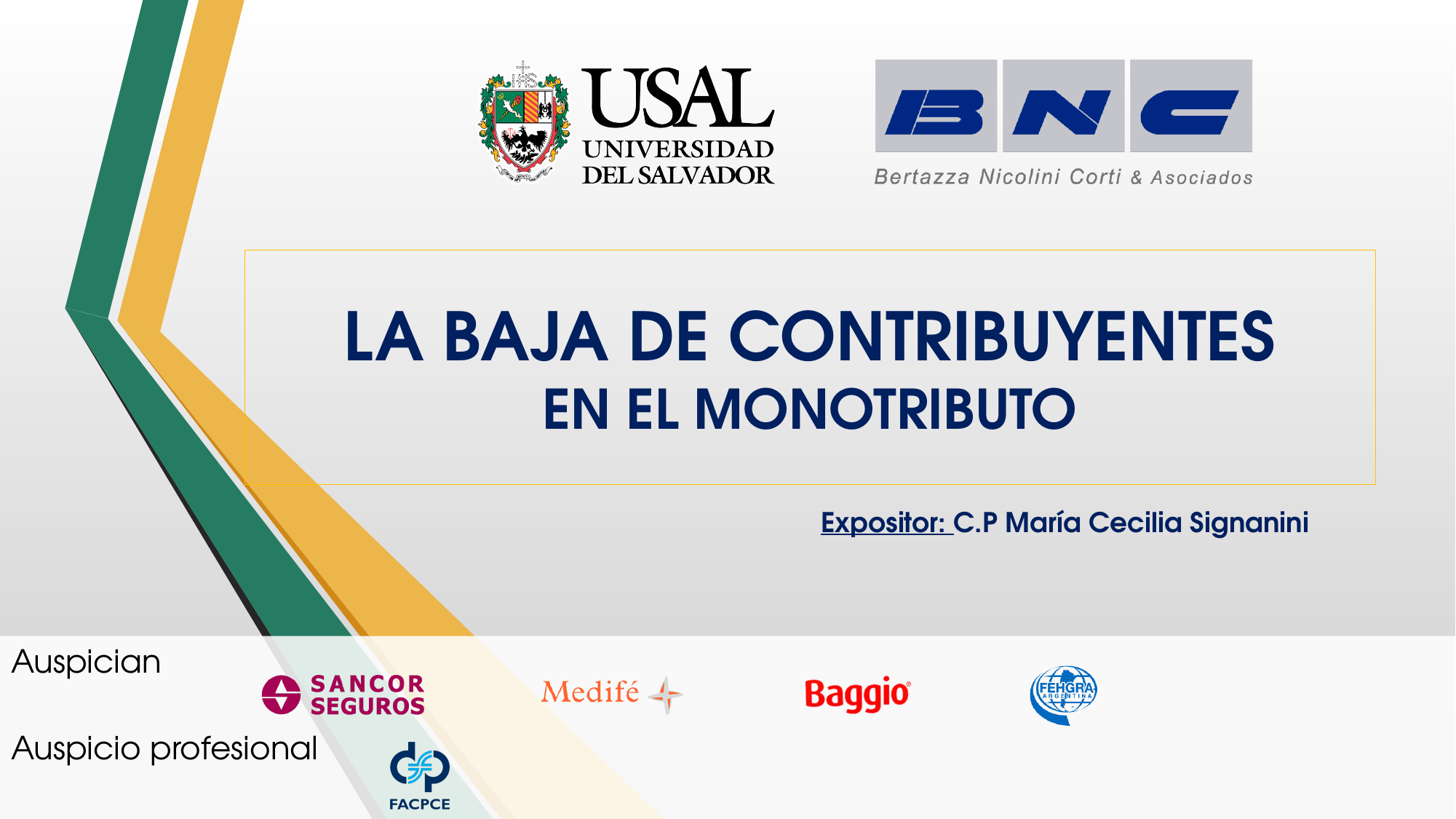

# LA BAJA DE CONTRIBUYENTES EN EL MONOTRIBUTO

Expositor: C.P María Cecilia Signanini